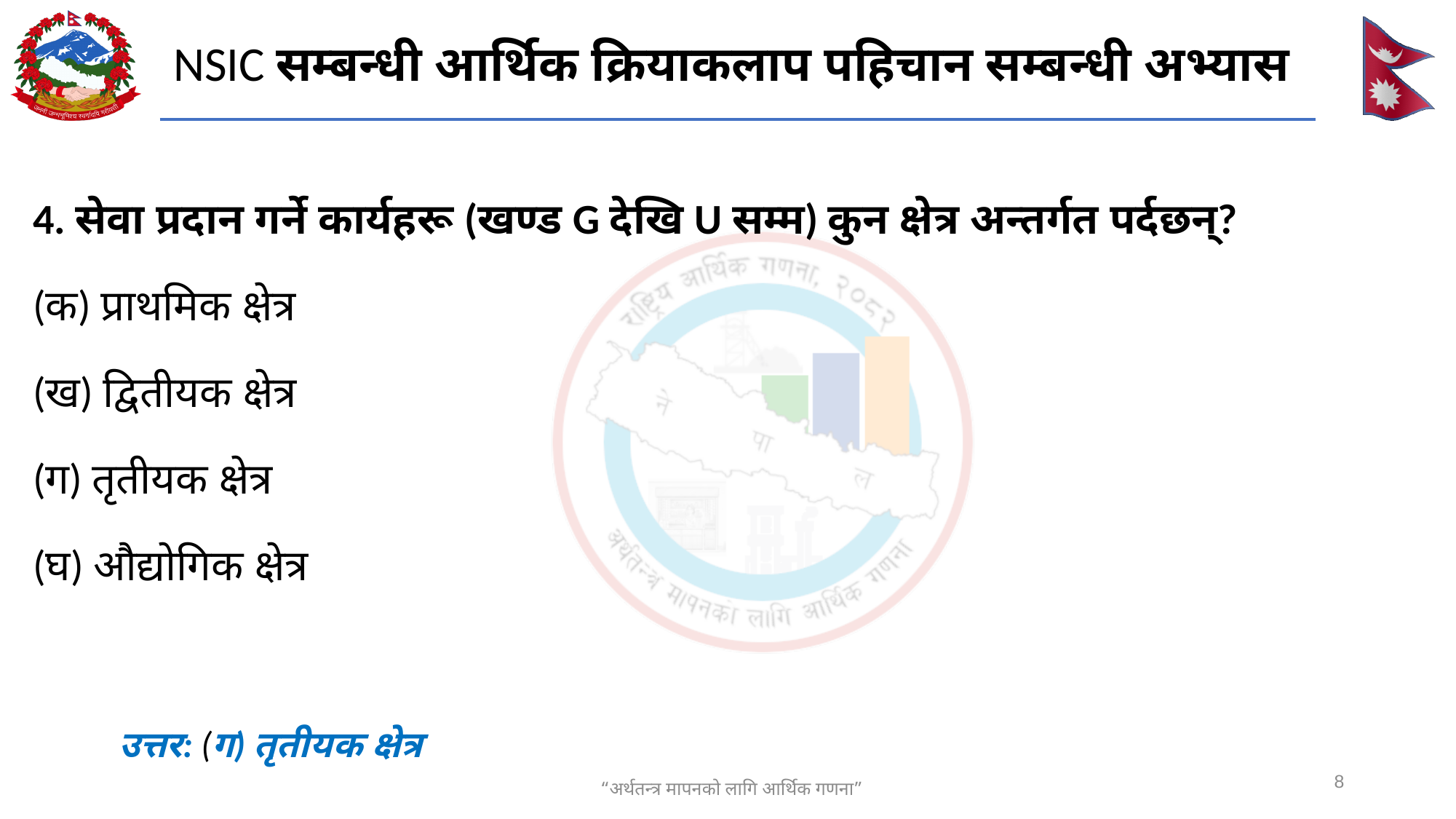

# NSIC सम्बन्धी आर्थिक क्रियाकलाप पहिचान सम्बन्धी अभ्यास
4. सेवा प्रदान गर्ने कार्यहरू (खण्ड G देखि U सम्म) कुन क्षेत्र अन्तर्गत पर्दछन्?
(क) प्राथमिक क्षेत्र
(ख) द्वितीयक क्षेत्र
(ग) तृतीयक क्षेत्र
(घ) औद्योगिक क्षेत्र

उत्तर: (ग) तृतीयक क्षेत्र
8
“अर्थतन्त्र मापनको लागि आर्थिक गणना”